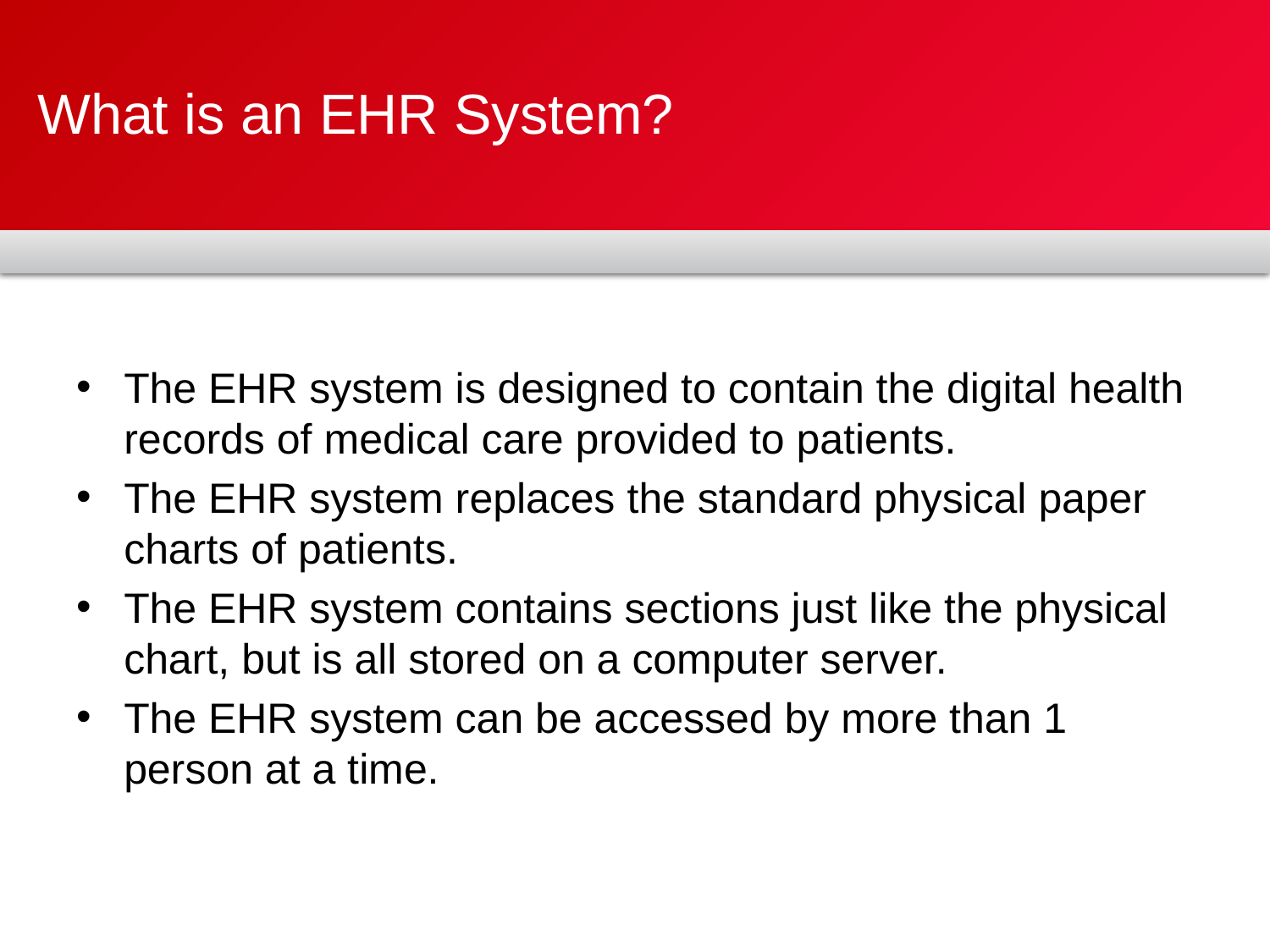

# What is an EHR System?
The EHR system is designed to contain the digital health records of medical care provided to patients.
The EHR system replaces the standard physical paper charts of patients.
The EHR system contains sections just like the physical chart, but is all stored on a computer server.
The EHR system can be accessed by more than 1 person at a time.